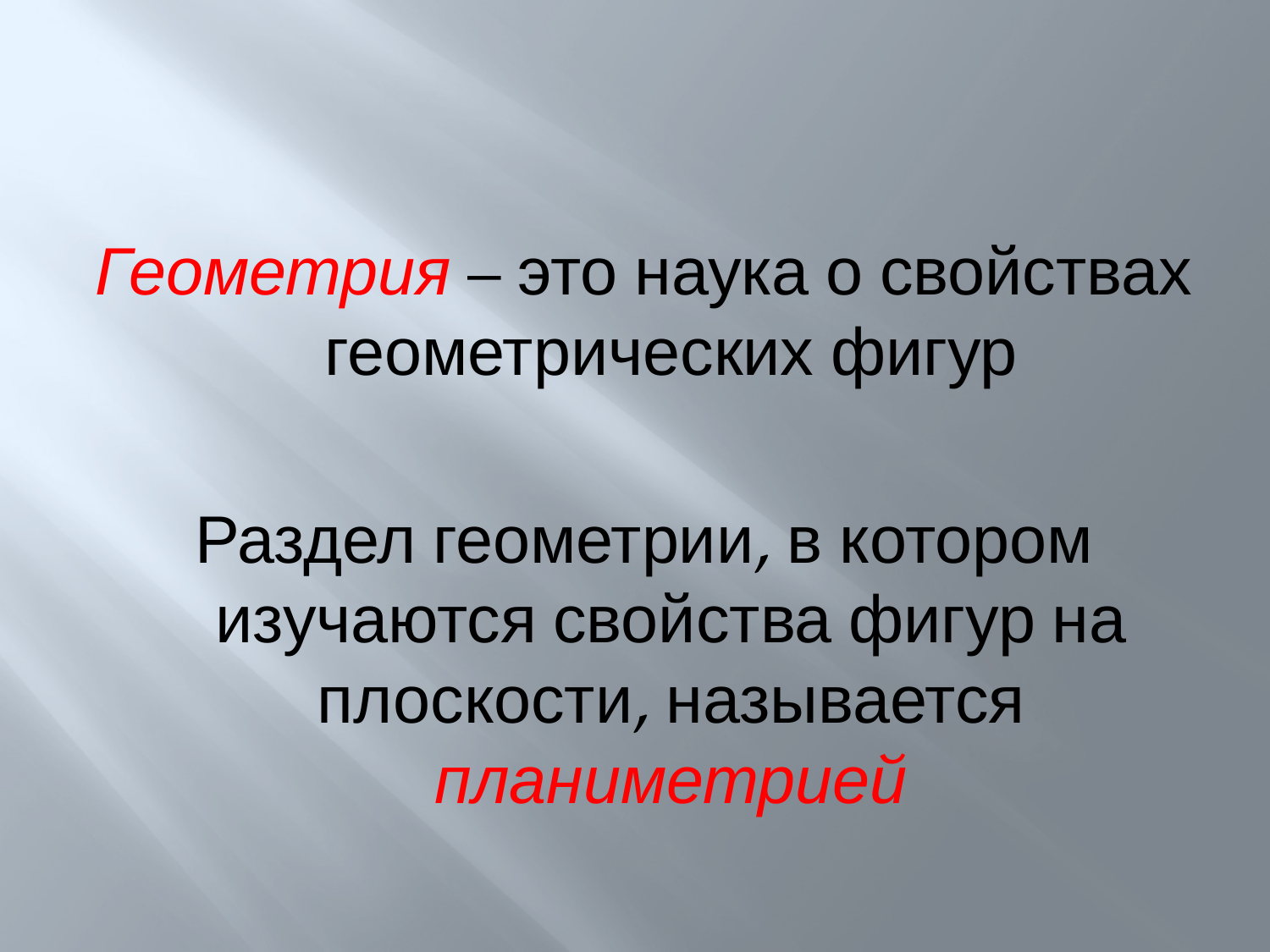

#
Геометрия – это наука о свойствах геометрических фигур

Раздел геометрии, в котором изучаются свойства фигур на плоскости, называется планиметрией